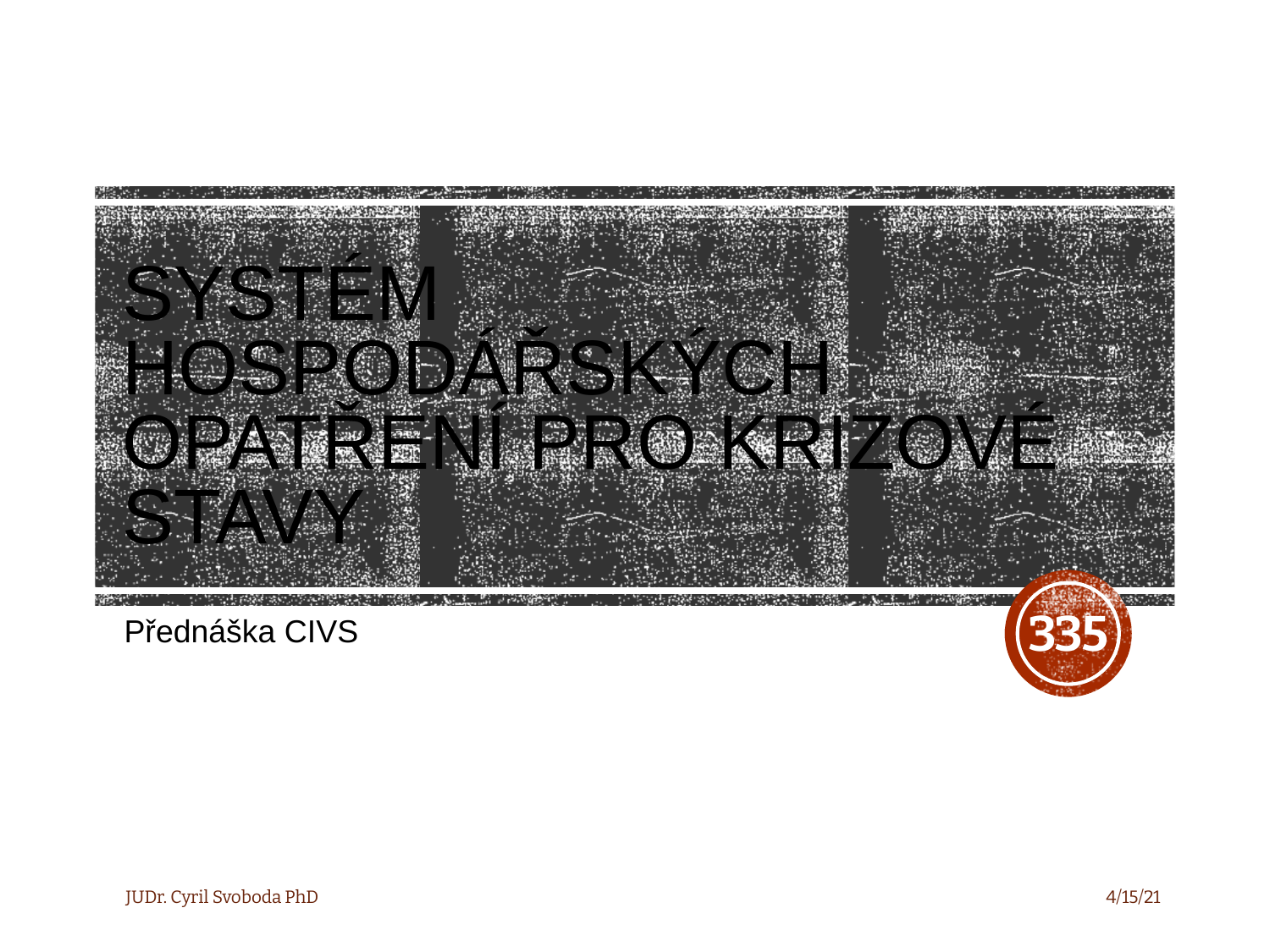

# Systém  hospodářských opatření pro krizové stavy
335
Přednáška CIVS
JUDr. Cyril Svoboda PhD
4/15/21